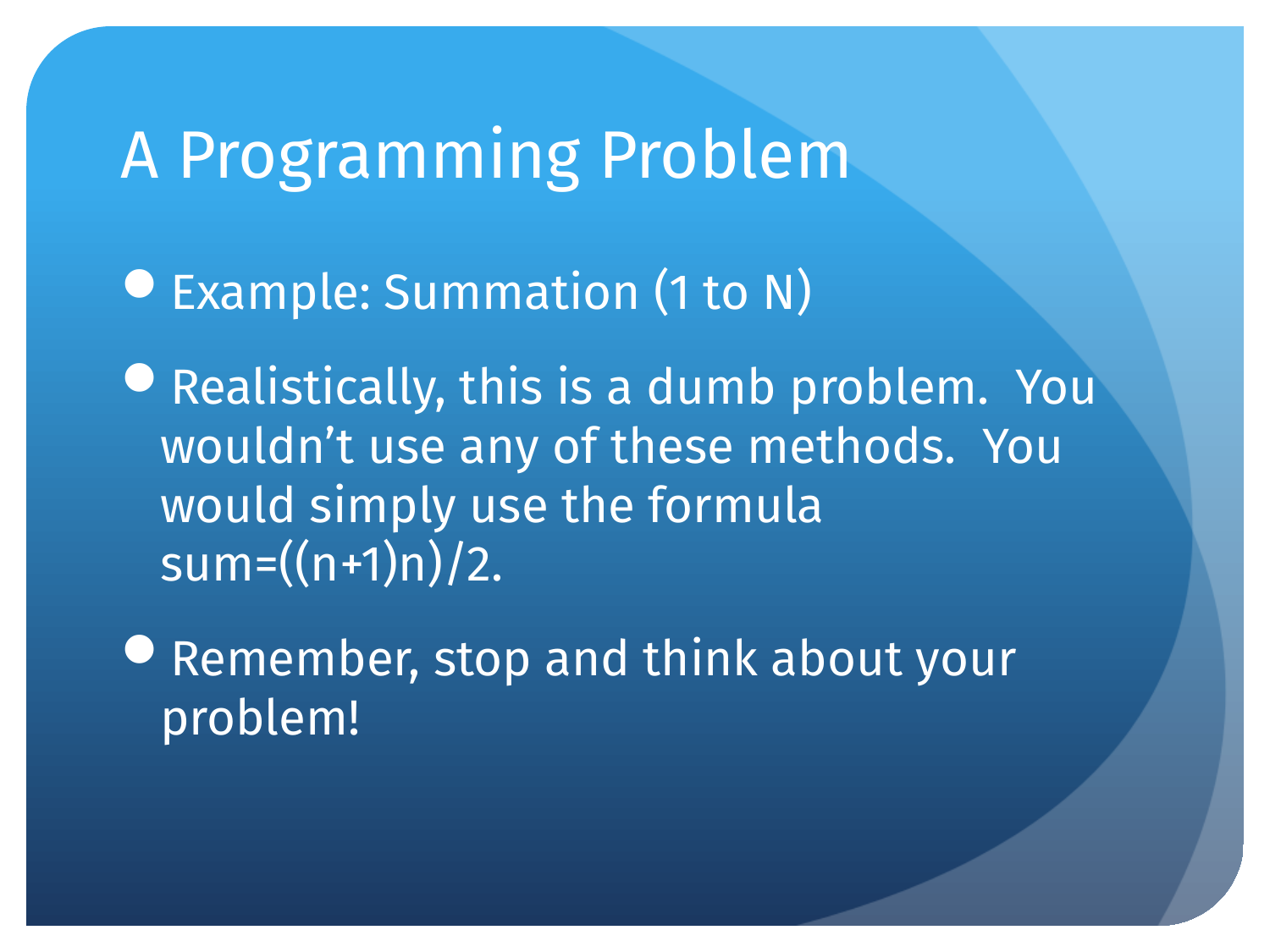

# A Programming Problem
Example: Summation (1 to N)
Realistically, this is a dumb problem.  You wouldn’t use any of these methods.  You would simply use the formula sum=((n+1)n)/2.
Remember, stop and think about your problem!